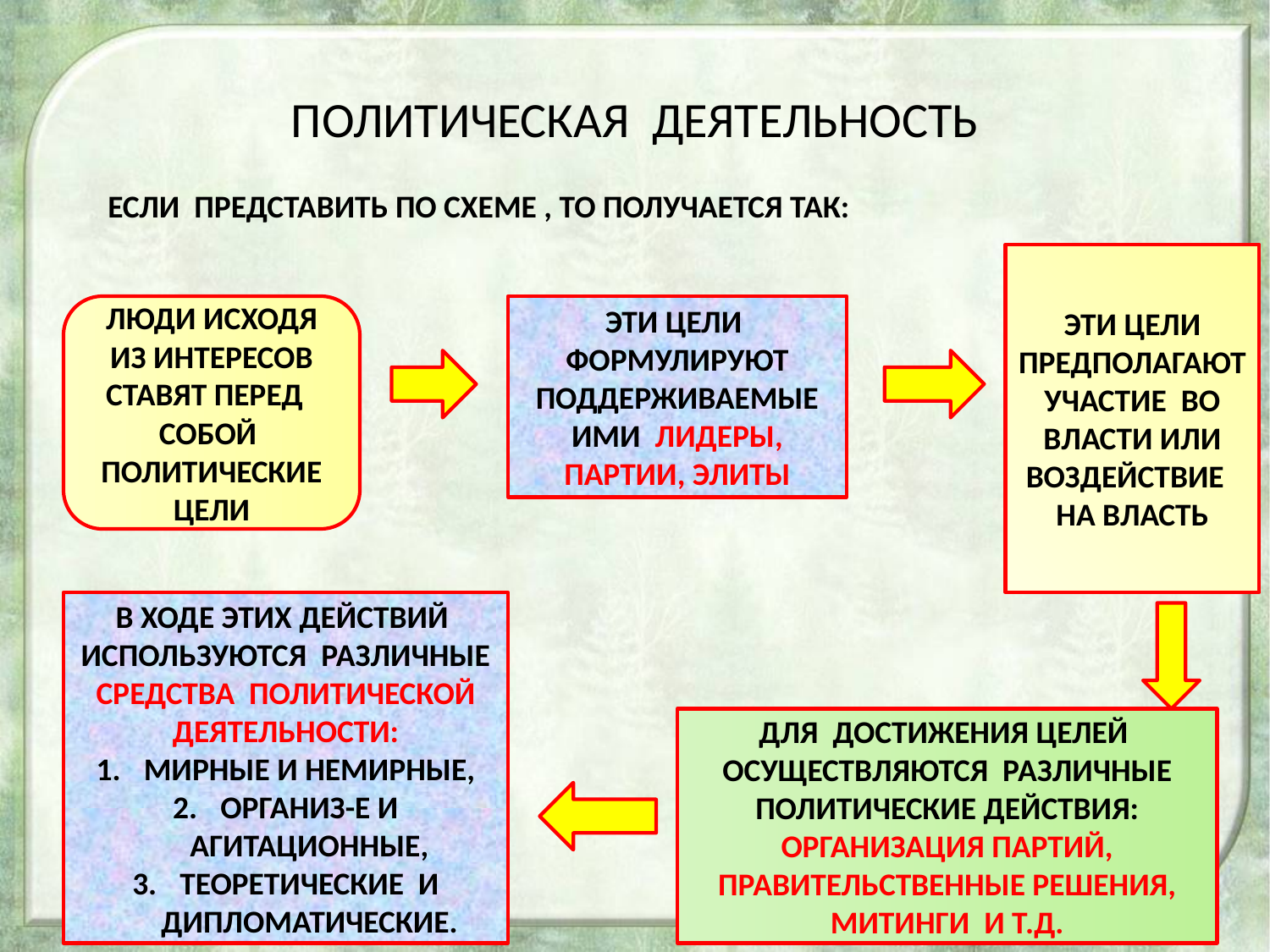

# ПОЛИТИЧЕСКАЯ  ДЕЯТЕЛЬНОСТЬ
ЕСЛИ  ПРЕДСТАВИТЬ ПО СХЕМЕ , ТО ПОЛУЧАЕТСЯ ТАК:
ЭТИ ЦЕЛИ ПРЕДПОЛАГАЮТ  УЧАСТИЕ  ВО  ВЛАСТИ ИЛИ ВОЗДЕЙСТВИЕ
НА ВЛАСТЬ
ЛЮДИ ИСХОДЯ ИЗ ИНТЕРЕСОВ СТАВЯТ ПЕРЕД
СОБОЙ  ПОЛИТИЧЕСКИЕ ЦЕЛИ
ЭТИ ЦЕЛИ  ФОРМУЛИРУЮТ ПОДДЕРЖИВАЕМЫЕ ИМИ  ЛИДЕРЫ, ПАРТИИ, ЭЛИТЫ

В ХОДЕ ЭТИХ ДЕЙСТВИЙ  ИСПОЛЬЗУЮТСЯ  РАЗЛИЧНЫЕ СРЕДСТВА  ПОЛИТИЧЕСКОЙ ДЕЯТЕЛЬНОСТИ:
МИРНЫЕ И НЕМИРНЫЕ,
ОРГАНИЗ-Е И АГИТАЦИОННЫЕ,
ТЕОРЕТИЧЕСКИЕ  И ДИПЛОМАТИЧЕСКИЕ.

ДЛЯ  ДОСТИЖЕНИЯ ЦЕЛЕЙ  ОСУЩЕСТВЛЯЮТСЯ  РАЗЛИЧНЫЕ ПОЛИТИЧЕСКИЕ ДЕЙСТВИЯ: ОРГАНИЗАЦИЯ ПАРТИЙ, ПРАВИТЕЛЬСТВЕННЫЕ РЕШЕНИЯ, МИТИНГИ  И Т.Д.